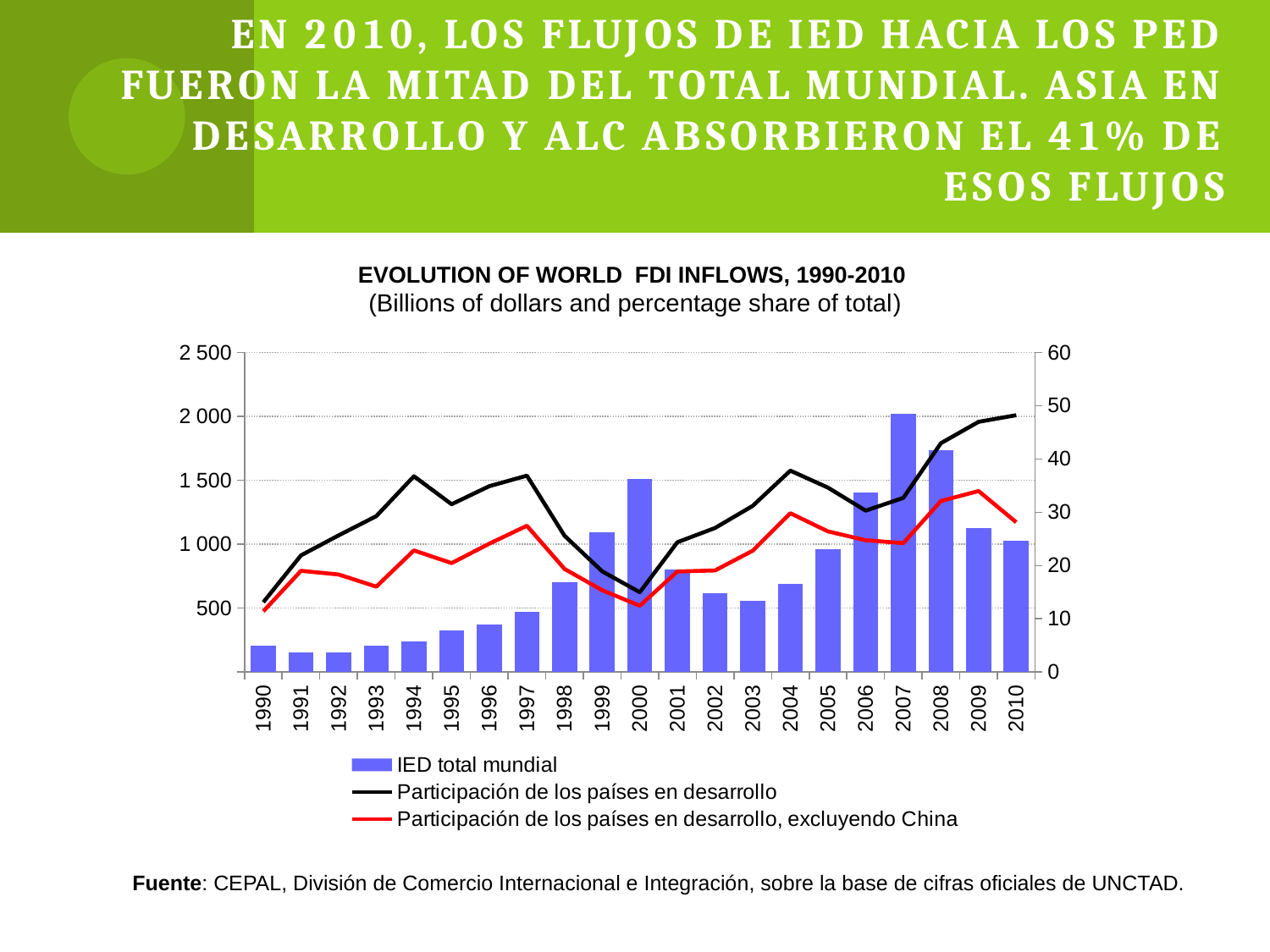

# En 2010, los flujos de IED hacia los PED fueron la mitad del total mundial. Asia en Desarrollo y ALC absorbieron el 41% de esos flujos
EVOLUTION OF WORLD  FDI INFLOWS, 1990-2010
(Billions of dollars and percentage share of total)

### Chart

| Category | IED total mundial | Participación de los países en desarrollo | Participación de los países en desarrollo, excluyendo China |
|---|---|---|---|
| 1990 | 203.36529024758607 | 13.114386019789476 | 11.39973747000257 |
| 1991 | 150.36576013400378 | 21.90768394059499 | 19.004097381986814 |
| 1992 | 152.087145526737 | 25.652231082980286 | 18.31696289751833 |
| 1993 | 207.97756849154675 | 29.268551268592987 | 16.038759133044543 |
| 1994 | 242.76341602483012 | 36.749190560732245 | 22.8315251425853 |
| 1995 | 324.40756783613045 | 31.497867813069515 | 20.44726247758959 |
| 1996 | 372.18908273330953 | 34.88016210360681 | 24.08457409094361 |
| 1997 | 470.4741851493954 | 36.85693002499803 | 27.45445877443343 |
| 1998 | 702.4660129694867 | 25.58403418278008 | 19.35570438571978 |
| 1999 | 1093.7935453464972 | 18.904003079923957 | 15.361058420498328 |
| 2000 | 1513.2575035638235 | 14.986474075957856 | 12.44898789732872 |
| 2001 | 805.0068358885154 | 24.369783239330502 | 18.874016243617262 |
| 2002 | 618.9474615746881 | 27.04272009268209 | 19.07629272022739 |
| 2003 | 559.6765660077502 | 31.19009585596249 | 22.778684183716752 |
| 2004 | 688.2423229507599 | 37.79150863901506 | 29.809363663613347 |
| 2005 | 963.9754638005301 | 34.60693889502758 | 26.398566071092986 |
| 2006 | 1407.3887945011409 | 30.29882076967722 | 24.749963175732756 |
| 2007 | 2017.5384563439845 | 32.68801126772033 | 24.199350272858954 |
| 2008 | 1735.8741274736979 | 42.94835831847088 | 32.104542109632845 |
| 2009 | 1125.514930506972 | 46.95048512351678 | 33.9735804160689 |
| 2010 | 1029.225329493558 | 48.19943043537511 | 28.1097577393345 |
Fuente: CEPAL, División de Comercio Internacional e Integración, sobre la base de cifras oficiales de UNCTAD.